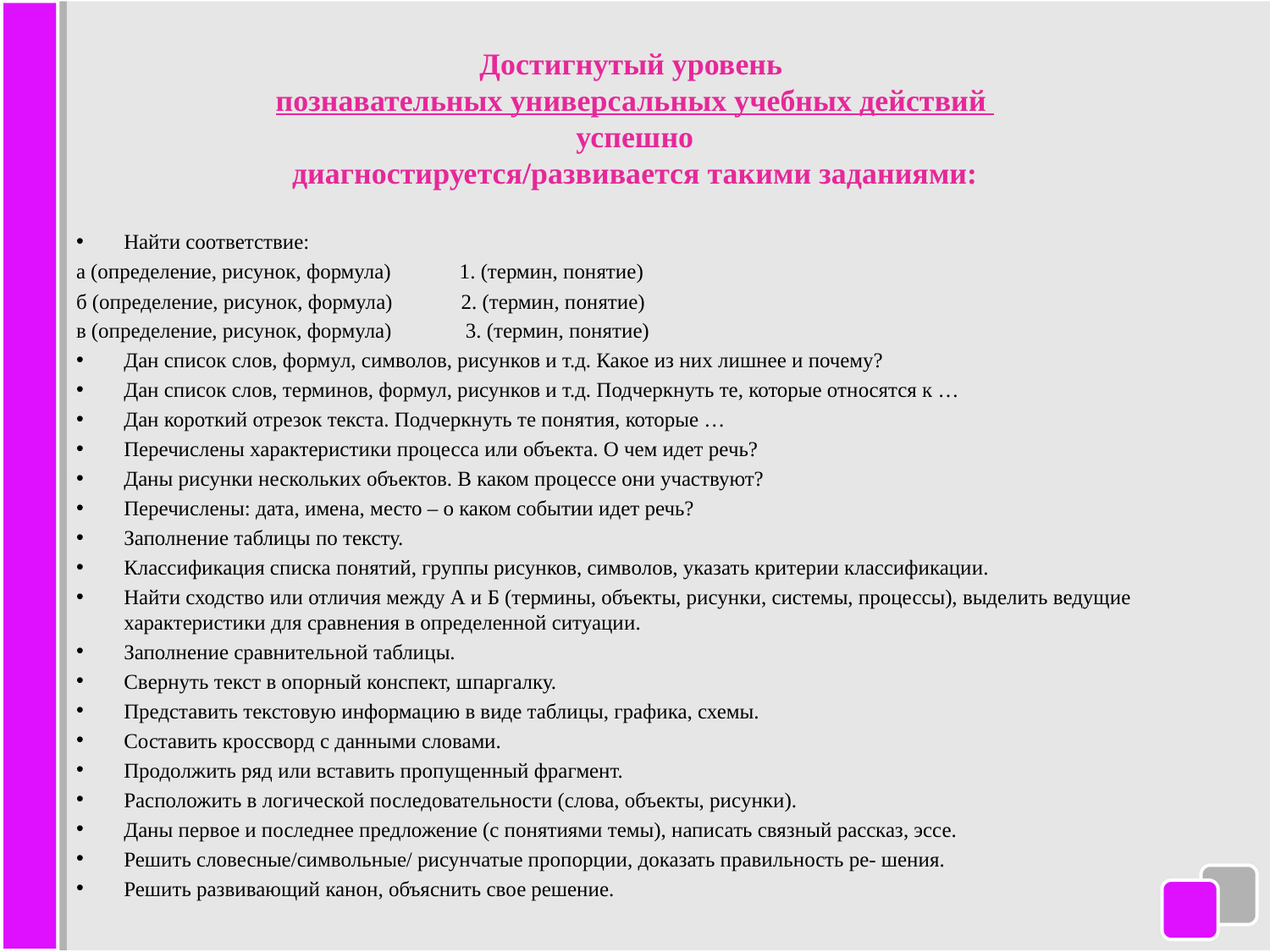

# Достигнутый уровень познавательных универсальных учебных действий успешно диагностируется/развивается такими заданиями:
Найти соответствие:
а (определение, рисунок, формула)             1. (термин, понятие)
б (определение, рисунок, формула)             2. (термин, понятие)
в (определение, рисунок, формула)              3. (термин, понятие)
Дан список слов, формул, символов, рисунков и т.д. Какое из них лишнее и почему?
Дан список слов, терминов, формул, рисунков и т.д. Подчеркнуть те, которые относятся к …
Дан короткий отрезок текста. Подчеркнуть те понятия, которые …
Перечислены характеристики процесса или объекта. О чем идет речь?
Даны рисунки нескольких объектов. В каком процессе они участвуют?
Перечислены: дата, имена, место – о каком событии идет речь?
Заполнение таблицы по тексту.
Классификация списка понятий, группы рисунков, символов, указать критерии классификации.
Найти сходство или отличия между А и Б (термины, объекты, рисунки, системы, процессы), выделить ведущие характеристики для сравнения в определенной ситуации.
Заполнение сравнительной таблицы.
Свернуть текст в опорный конспект, шпаргалку.
Представить текстовую информацию в виде таблицы, графика, схемы.
Составить кроссворд с данными словами.
Продолжить ряд или вставить пропущенный фрагмент.
Расположить в логической последовательности (слова, объекты, рисунки).
Даны первое и последнее предложение (с понятиями темы), написать связный рассказ, эссе.
Решить словесные/символьные/ рисунчатые пропорции, доказать правильность ре- шения.
Решить развивающий канон, объяснить свое решение.